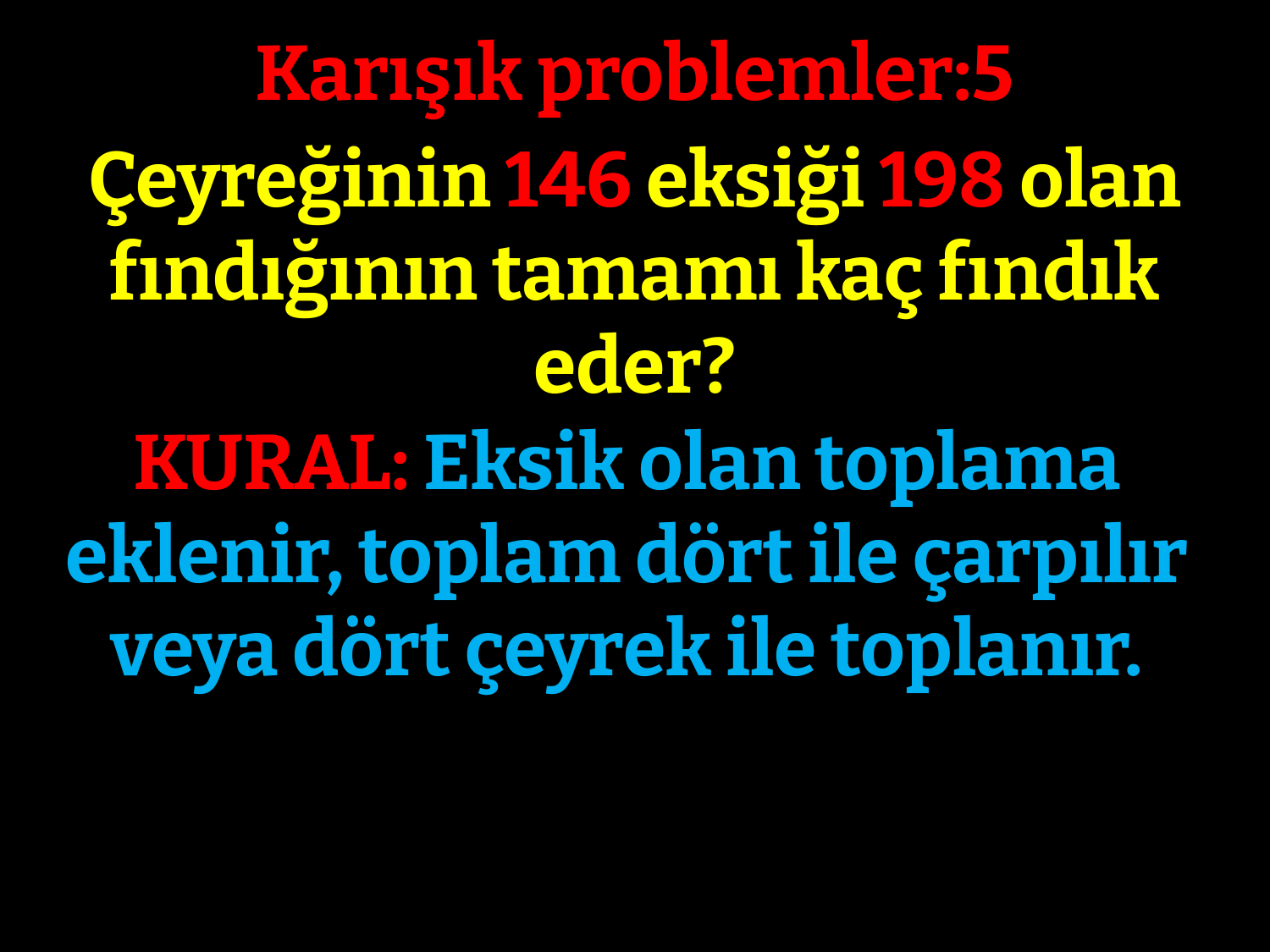

Karışık problemler:5
Çeyreğinin 146 eksiği 198 olan fındığının tamamı kaç fındık eder?
#
KURAL: Eksik olan toplama eklenir, toplam dört ile çarpılır veya dört çeyrek ile toplanır.